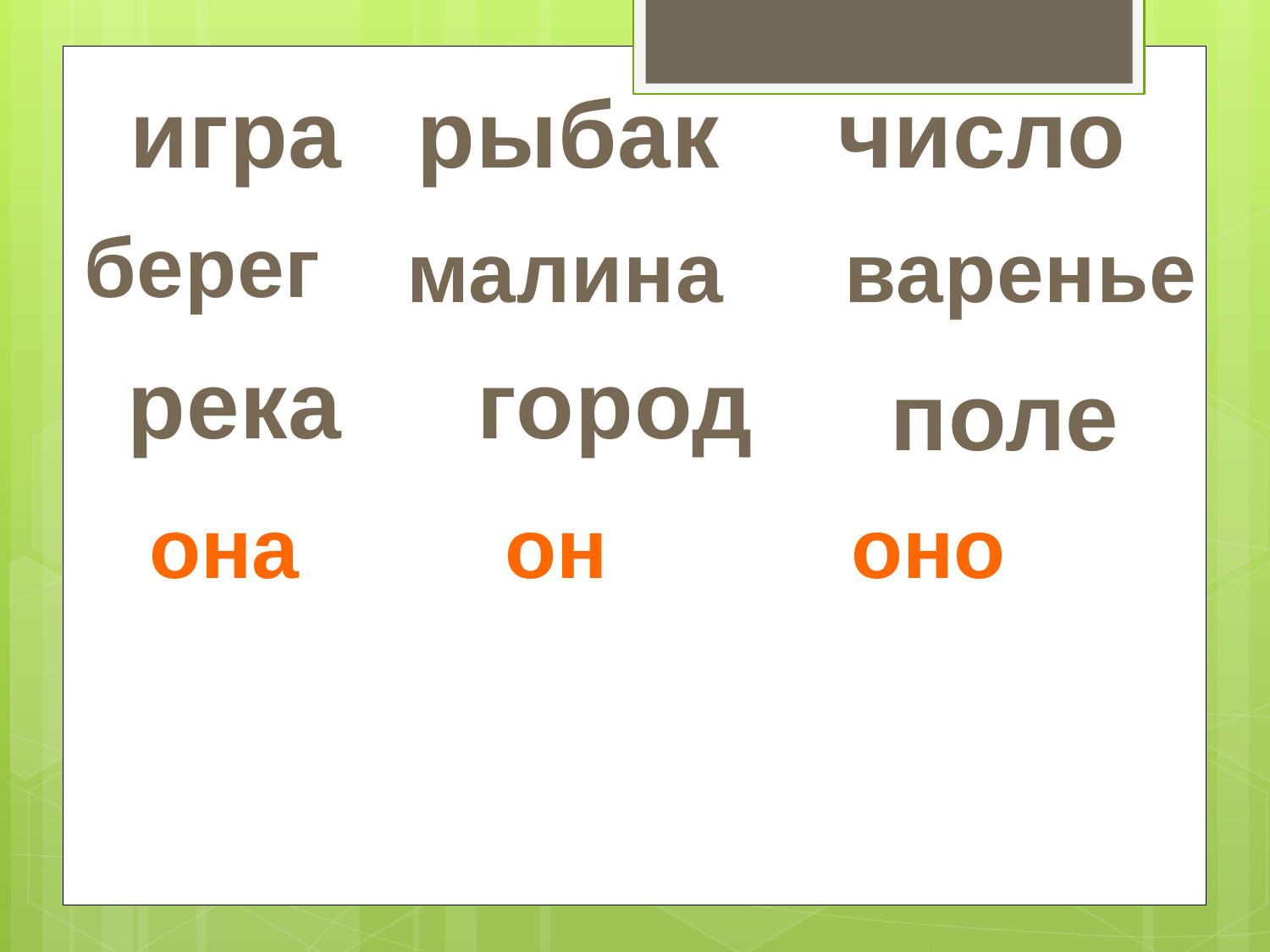

игра
рыбак
число
берег
малина
варенье
река
город
поле
она
он
оно